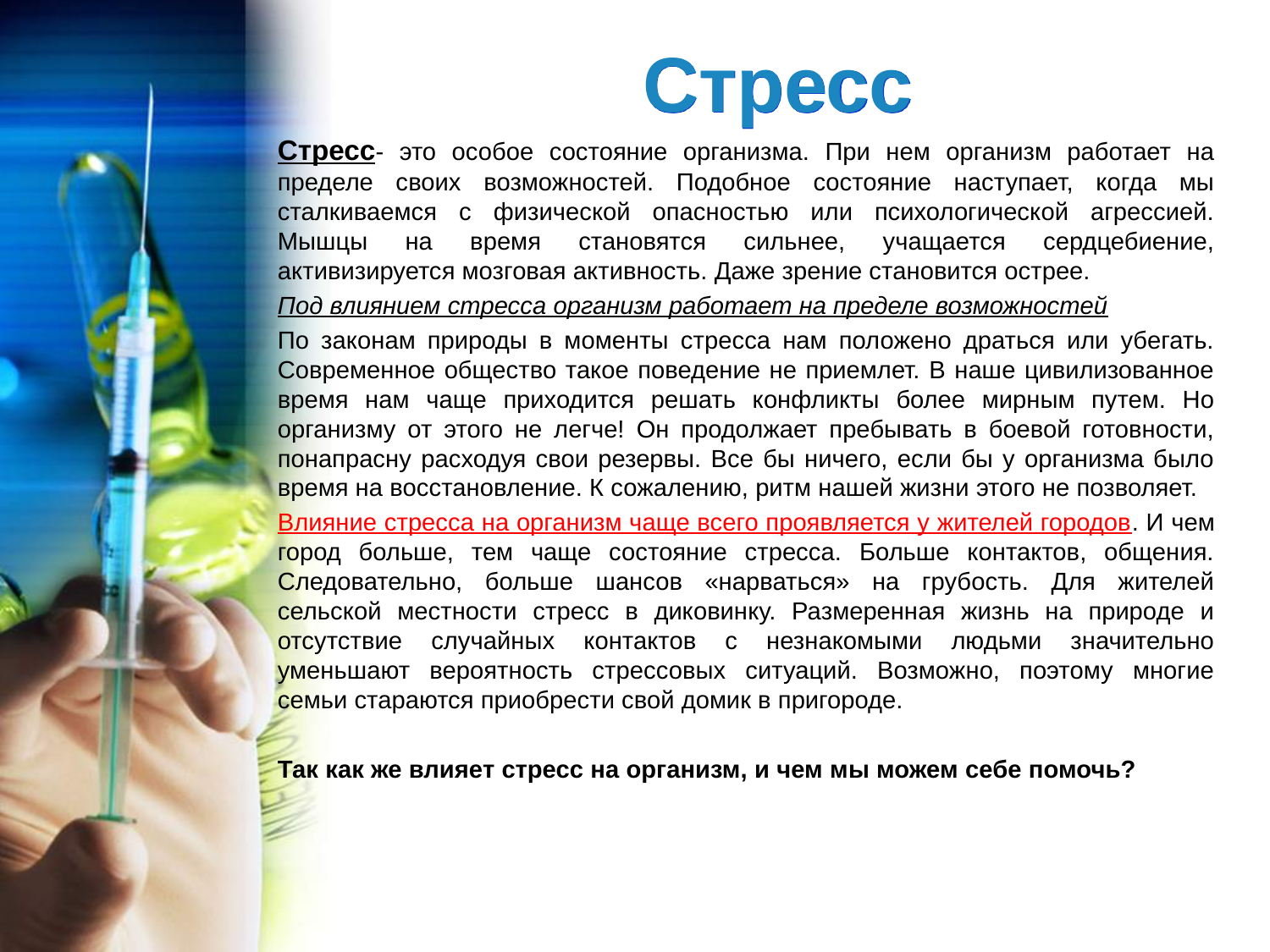

# Стресс
Стресс- это особое состояние организма. При нем организм работает на пределе своих возможностей. Подобное состояние наступает, когда мы сталкиваемся с физической опасностью или психологической агрессией. Мышцы на время становятся сильнее, учащается сердцебиение, активизируется мозговая активность. Даже зрение становится острее.
Под влиянием стресса организм работает на пределе возможностей
По законам природы в моменты стресса нам положено драться или убегать. Современное общество такое поведение не приемлет. В наше цивилизованное время нам чаще приходится решать конфликты более мирным путем. Но организму от этого не легче! Он продолжает пребывать в боевой готовности, понапрасну расходуя свои резервы. Все бы ничего, если бы у организма было время на восстановление. К сожалению, ритм нашей жизни этого не позволяет.
Влияние стресса на организм чаще всего проявляется у жителей городов. И чем город больше, тем чаще состояние стресса. Больше контактов, общения. Следовательно, больше шансов «нарваться» на грубость. Для жителей сельской местности стресс в диковинку. Размеренная жизнь на природе и отсутствие случайных контактов с незнакомыми людьми значительно уменьшают вероятность стрессовых ситуаций. Возможно, поэтому многие семьи стараются приобрести свой домик в пригороде.

Так как же влияет стресс на организм, и чем мы можем себе помочь?